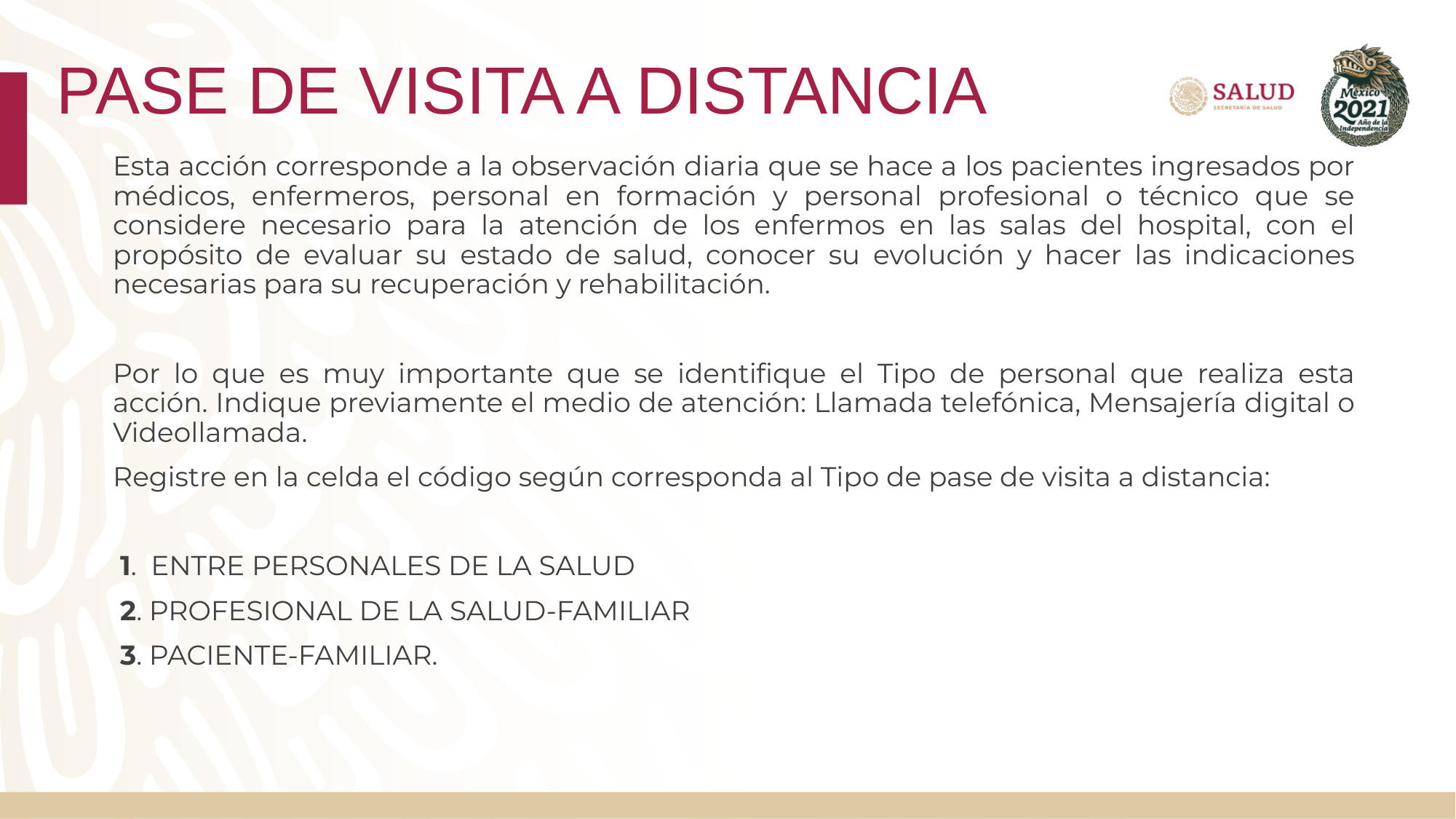

# PASE DE VISITA A DISTANCIA
Esta acción corresponde a la observación diaria que se hace a los pacientes ingresados por médicos, enfermeros, personal en formación y personal profesional o técnico que se considere necesario para la atención de los enfermos en las salas del hospital, con el propósito de evaluar su estado de salud, conocer su evolución y hacer las indicaciones necesarias para su recuperación y rehabilitación.

Por lo que es muy importante que se identifique el Tipo de personal que realiza esta acción. Indique previamente el medio de atención: Llamada telefónica, Mensajería digital o Videollamada.
Registre en la celda el código según corresponda al Tipo de pase de visita a distancia:

 1.  ENTRE PERSONALES DE LA SALUD
 2. PROFESIONAL DE LA SALUD-FAMILIAR
 3. PACIENTE-FAMILIAR.